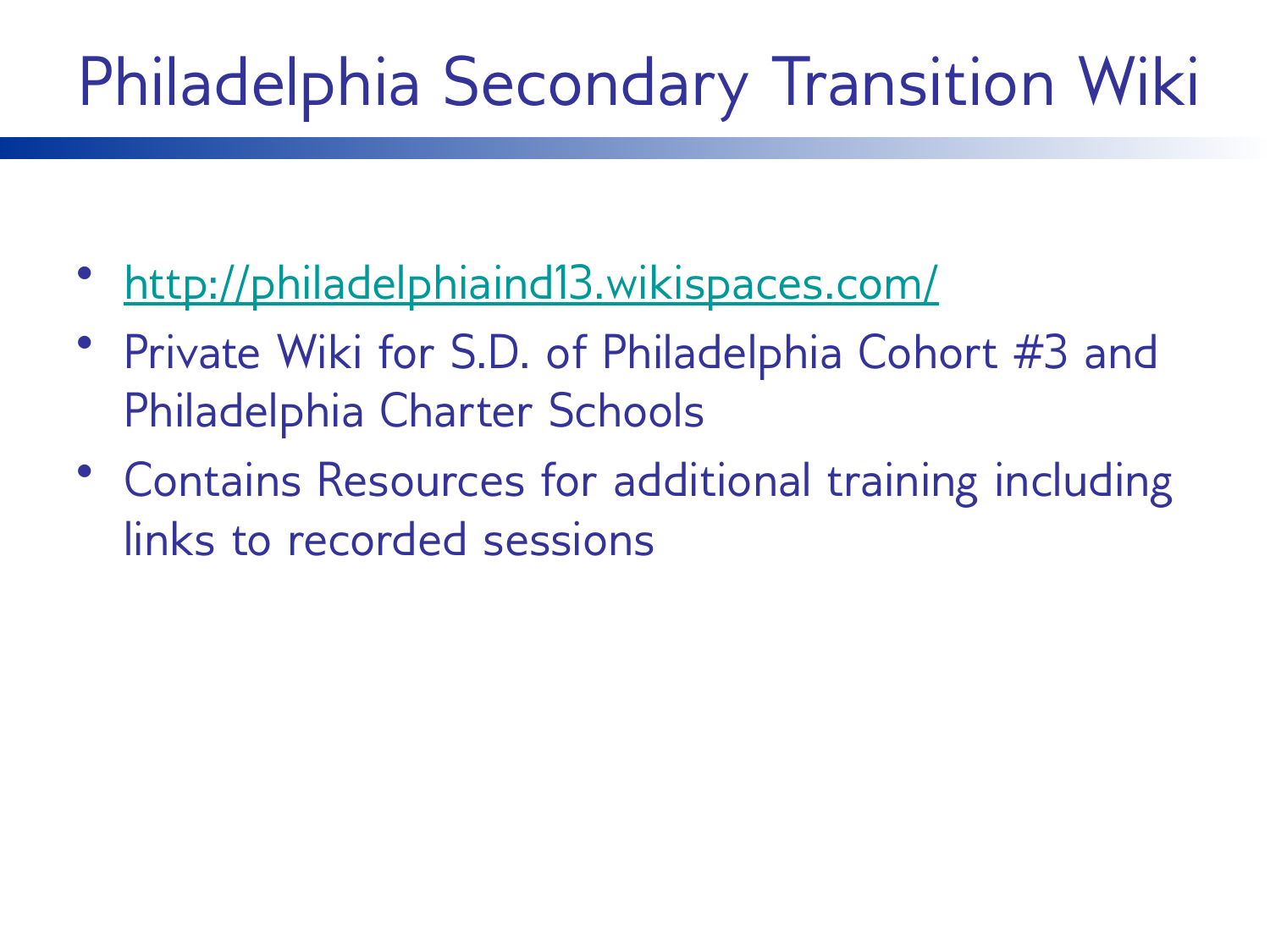

# Philadelphia Secondary Transition Wiki
http://philadelphiaind13.wikispaces.com/
Private Wiki for S.D. of Philadelphia Cohort #3 and Philadelphia Charter Schools
Contains Resources for additional training including links to recorded sessions